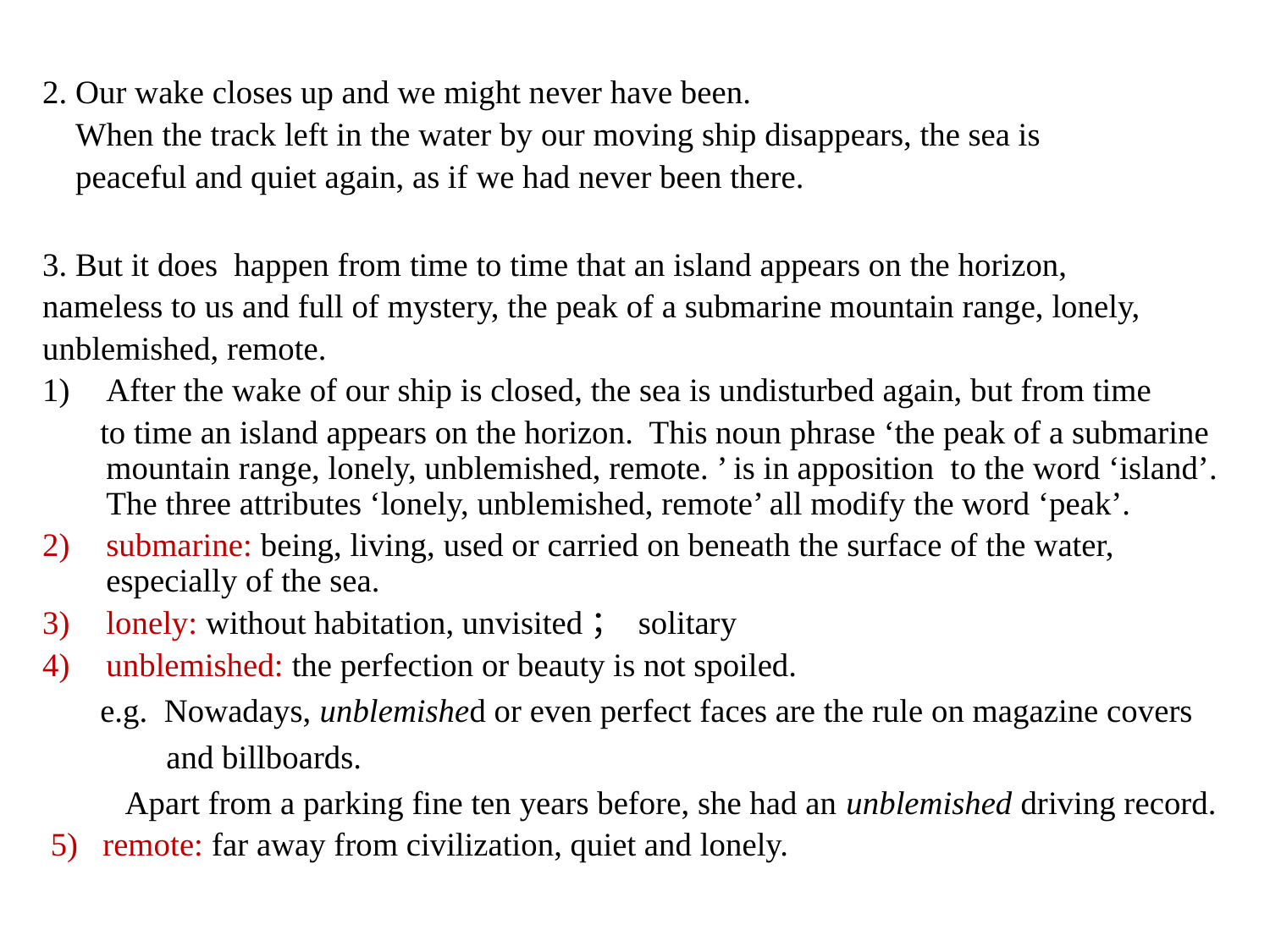

2. Our wake closes up and we might never have been.
    When the track left in the water by our moving ship disappears, the sea is
    peaceful and quiet again, as if we had never been there.

3. But it does  happen from time to time that an island appears on the horizon,
nameless to us and full of mystery, the peak of a submarine mountain range, lonely,
unblemished, remote.
After the wake of our ship is closed, the sea is undisturbed again, but from time
       to time an island appears on the horizon.  This noun phrase ‘the peak of a submarine mountain range, lonely, unblemished, remote. ’ is in apposition  to the word ‘island’. The three attributes ‘lonely, unblemished, remote’ all modify the word ‘peak’.
submarine: being, living, used or carried on beneath the surface of the water, especially of the sea.
lonely: without habitation, unvisited； solitary
unblemished: the perfection or beauty is not spoiled.
       e.g.  Nowadays, unblemished or even perfect faces are the rule on magazine covers
               and billboards.
          Apart from a parking fine ten years before, she had an unblemished driving record.
 5)   remote: far away from civilization, quiet and lonely.